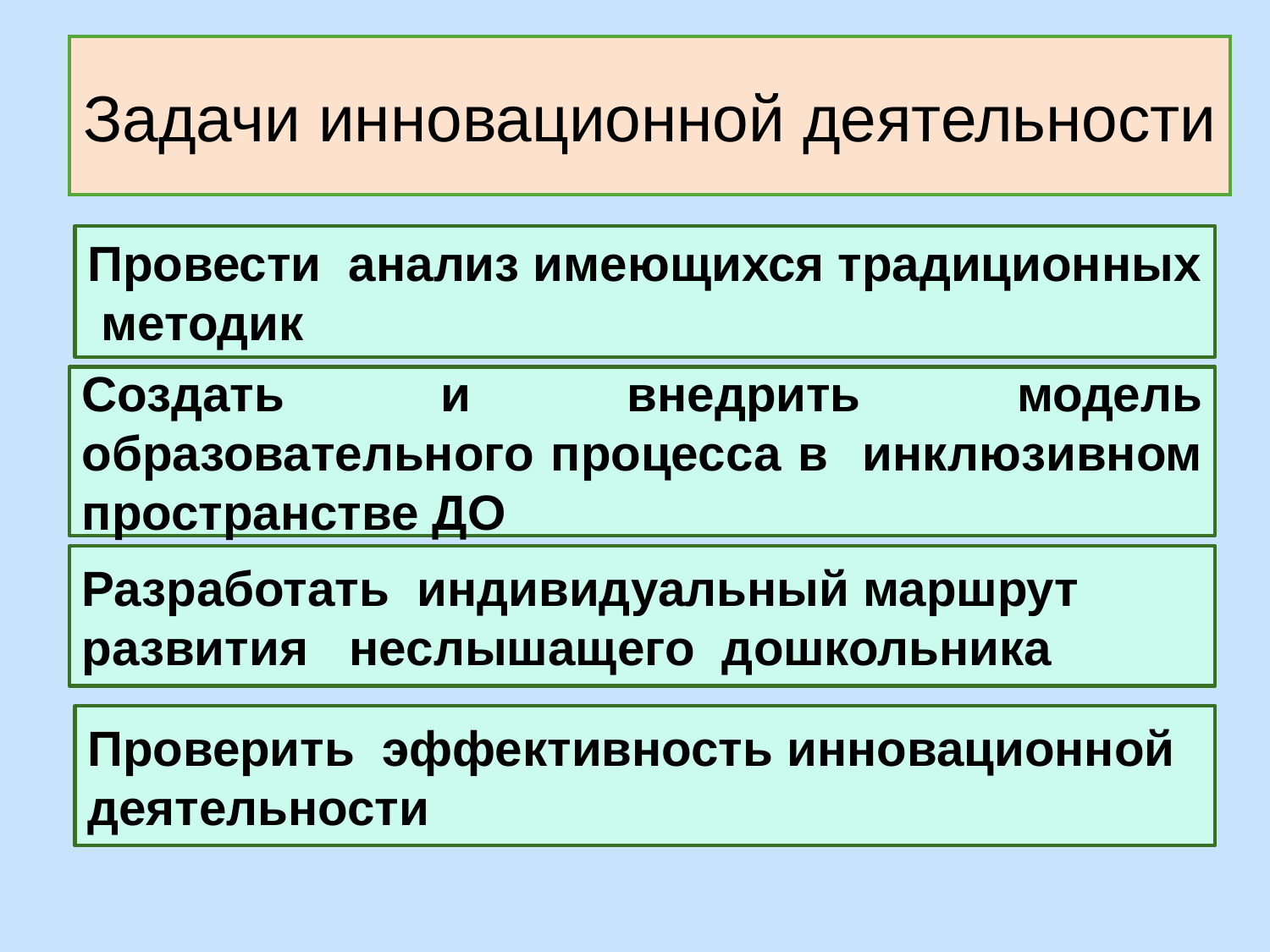

Задачи инновационной деятельности
Провести  анализ имеющихся традиционных  методик
Создать и внедрить модель образовательного процесса в  инклюзивном пространстве ДО
Разработать  индивидуальный маршрут развития   неслышащего  дошкольника
Проверить  эффективность инновационной  деятельности